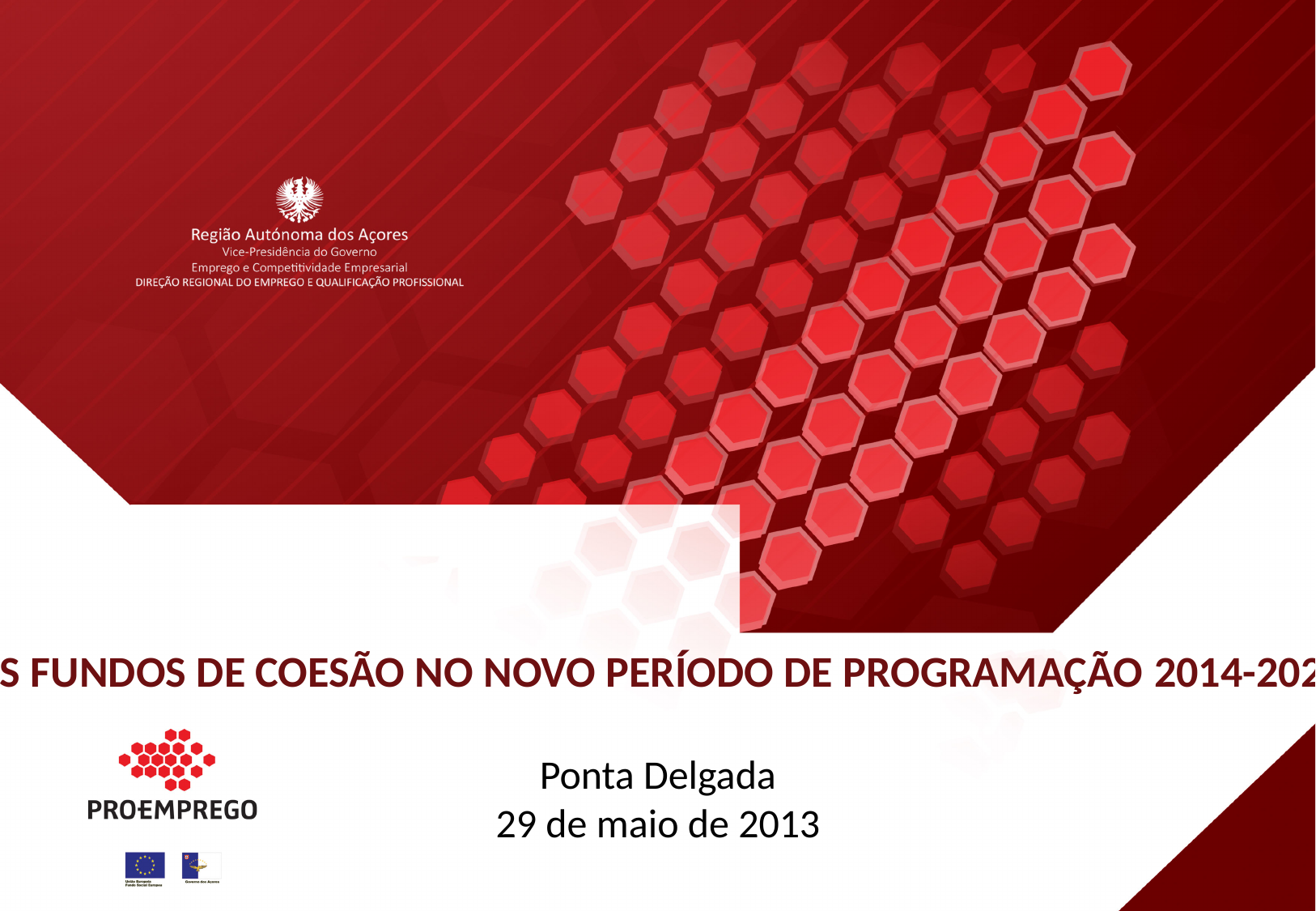

Os Fundos de Coesão no Novo Período de Programação 2014-2020

Ponta Delgada
29 de maio de 2013